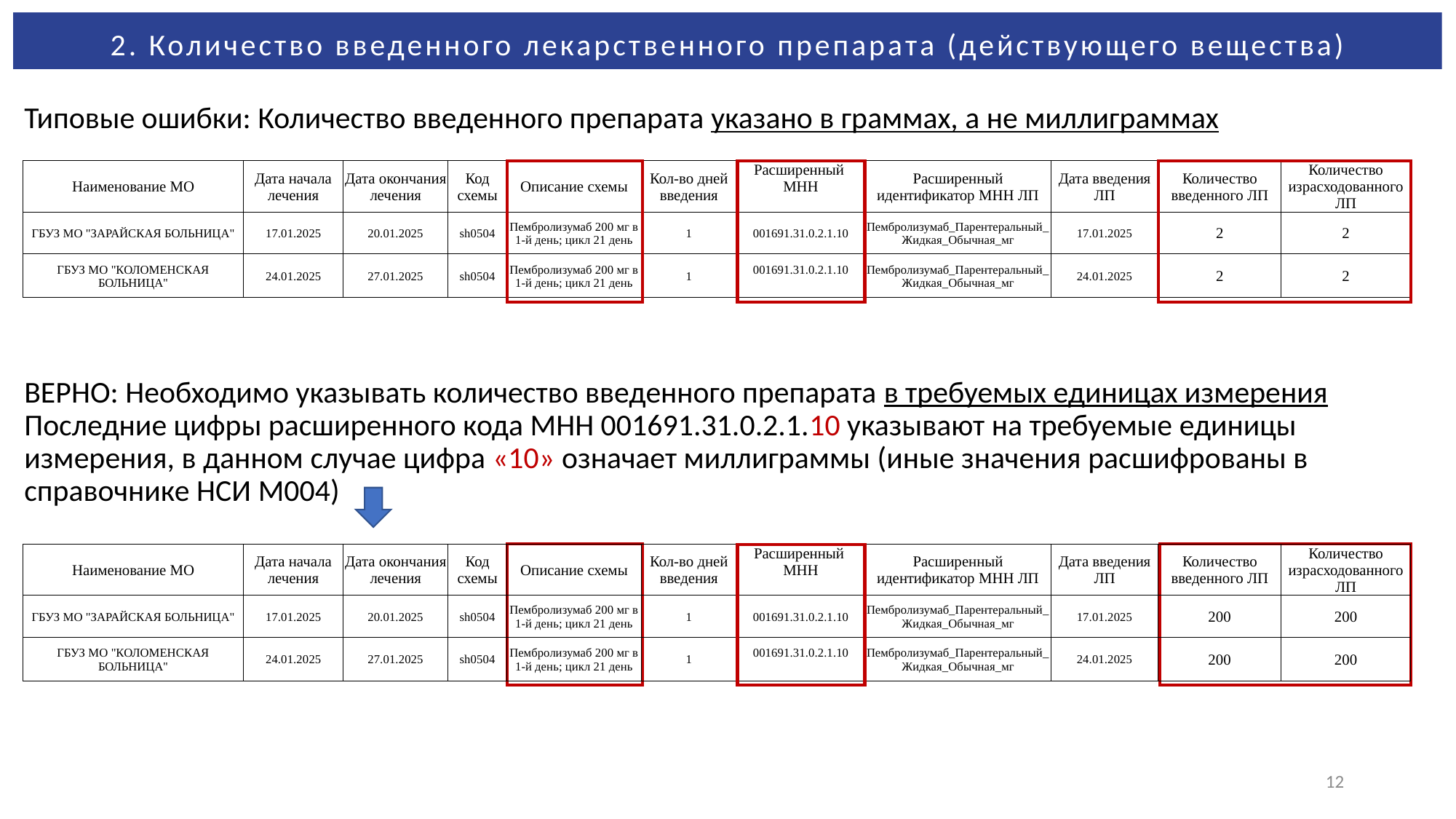

2. Количество введенного лекарственного препарата (действующего вещества)
Типовые ошибки: Количество введенного препарата указано в граммах, а не миллиграммах
| Наименование МО | Дата начала лечения | Дата окончания лечения | Код схемы | Описание схемы | Кол-во дней введения | Расширенный МНН | Расширенный идентификатор МНН ЛП | Дата введения ЛП | Количество введенного ЛП | Количество израсходованного ЛП |
| --- | --- | --- | --- | --- | --- | --- | --- | --- | --- | --- |
| ГБУЗ МО "ЗАРАЙСКАЯ БОЛЬНИЦА" | 17.01.2025 | 20.01.2025 | sh0504 | Пембролизумаб 200 мг в 1-й день; цикл 21 день | 1 | 001691.31.0.2.1.10 | Пембролизумаб\_Парентеральный\_Жидкая\_Обычная\_мг | 17.01.2025 | 2 | 2 |
| ГБУЗ МО "КОЛОМЕНСКАЯ БОЛЬНИЦА" | 24.01.2025 | 27.01.2025 | sh0504 | Пембролизумаб 200 мг в 1-й день; цикл 21 день | 1 | 001691.31.0.2.1.10 | Пембролизумаб\_Парентеральный\_Жидкая\_Обычная\_мг | 24.01.2025 | 2 | 2 |

ВЕРНО: Необходимо указывать количество введенного препарата в требуемых единицах измерения
Последние цифры расширенного кода МНН 001691.31.0.2.1.10 указывают на требуемые единицы измерения, в данном случае цифра «10» означает миллиграммы (иные значения расшифрованы в справочнике НСИ M004)

| Наименование МО | Дата начала лечения | Дата окончания лечения | Код схемы | Описание схемы | Кол-во дней введения | Расширенный МНН | Расширенный идентификатор МНН ЛП | Дата введения ЛП | Количество введенного ЛП | Количество израсходованного ЛП |
| --- | --- | --- | --- | --- | --- | --- | --- | --- | --- | --- |
| ГБУЗ МО "ЗАРАЙСКАЯ БОЛЬНИЦА" | 17.01.2025 | 20.01.2025 | sh0504 | Пембролизумаб 200 мг в 1-й день; цикл 21 день | 1 | 001691.31.0.2.1.10 | Пембролизумаб\_Парентеральный\_Жидкая\_Обычная\_мг | 17.01.2025 | 200 | 200 |
| ГБУЗ МО "КОЛОМЕНСКАЯ БОЛЬНИЦА" | 24.01.2025 | 27.01.2025 | sh0504 | Пембролизумаб 200 мг в 1-й день; цикл 21 день | 1 | 001691.31.0.2.1.10 | Пембролизумаб\_Парентеральный\_Жидкая\_Обычная\_мг | 24.01.2025 | 200 | 200 |

12